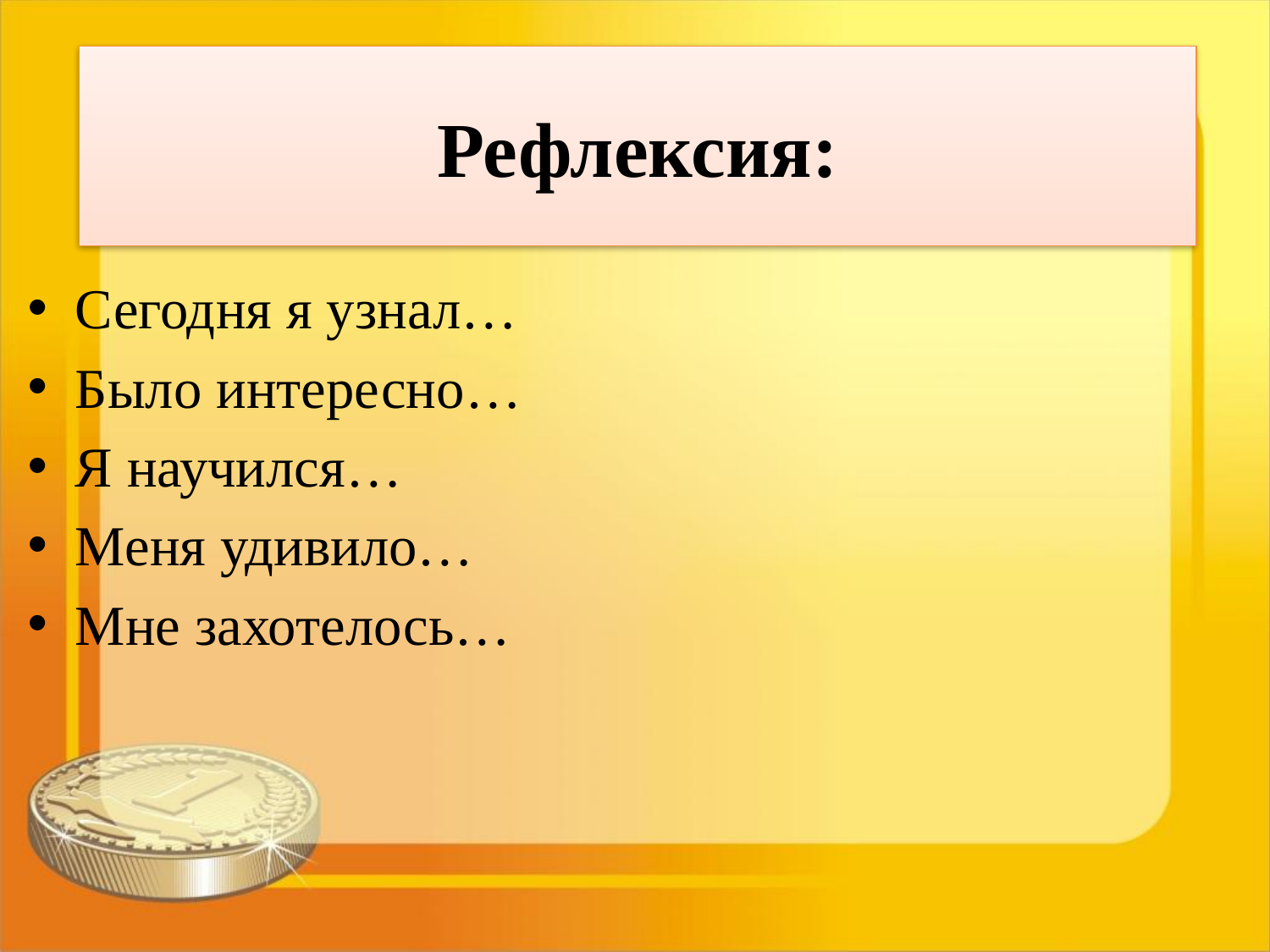

# Рефлексия:
Сегодня я узнал…
Было интересно…
Я научился…
Меня удивило…
Мне захотелось…